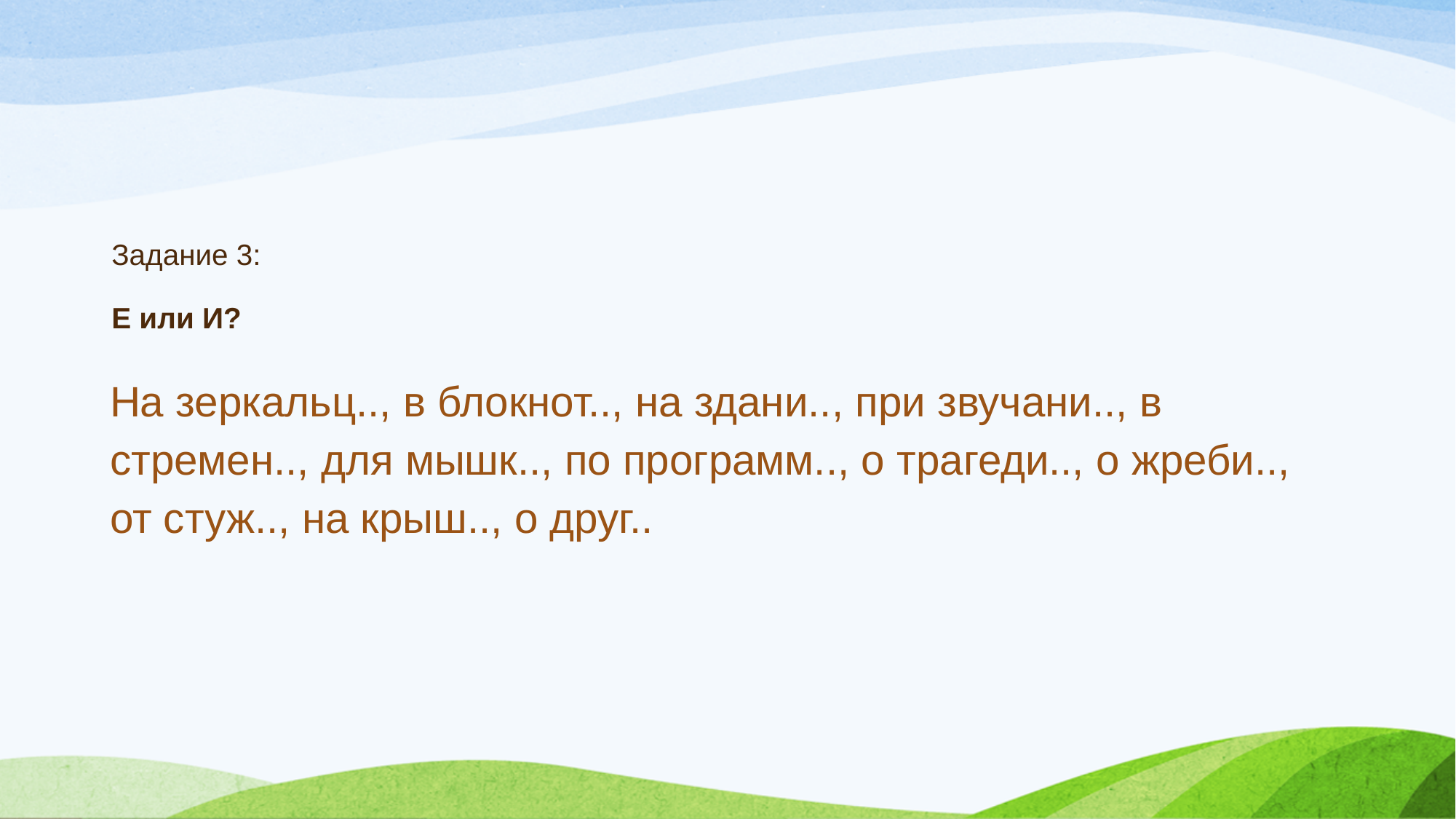

# Задание 3: Е или И?
На зеркальц.., в блокнот.., на здани.., при звучани.., в стремен.., для мышк.., по программ.., о трагеди.., о жреби.., от стуж.., на крыш.., о друг..